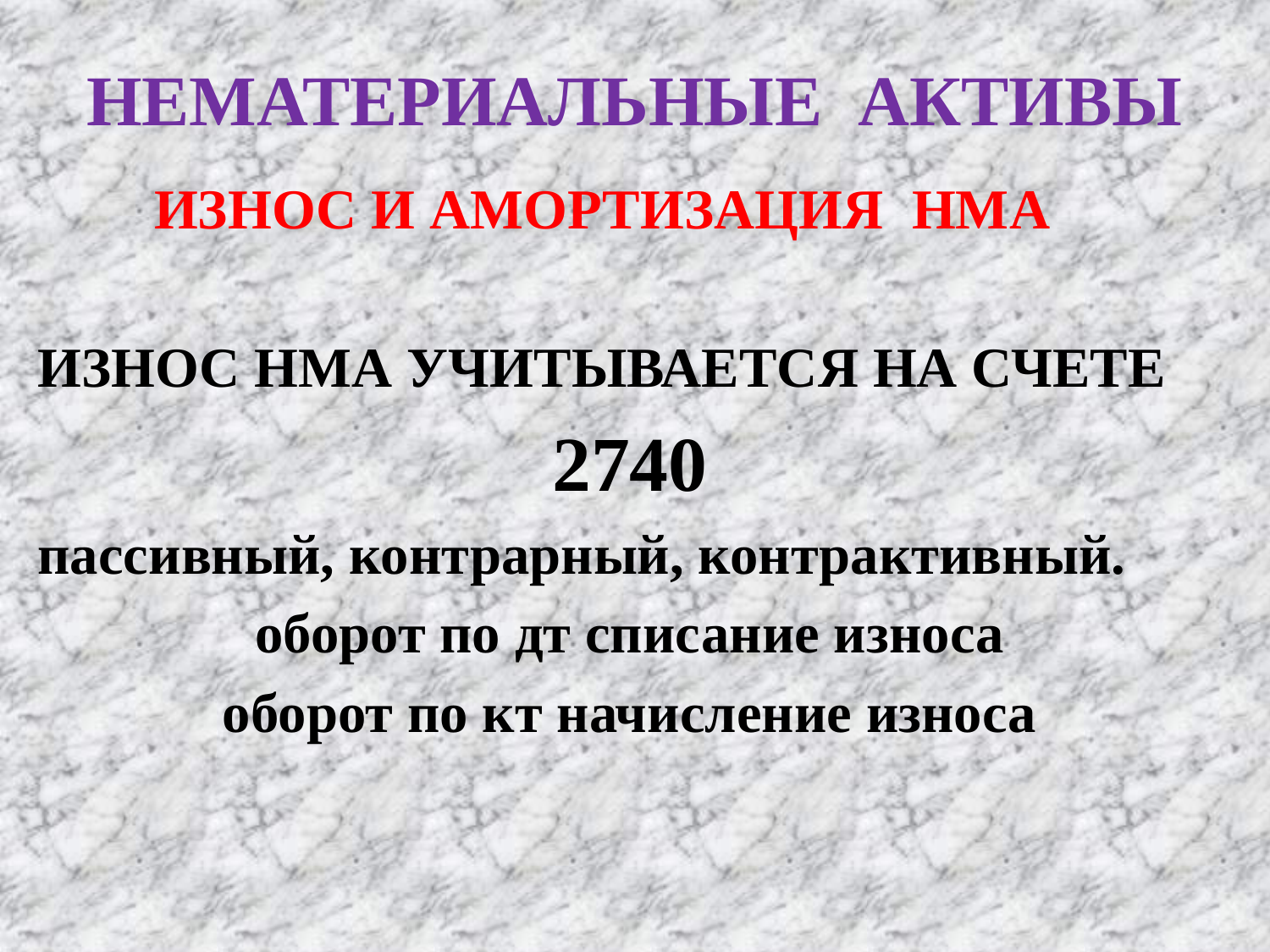

# НЕМАТЕРИАЛЬНЫЕ  АКТИВЫ

ИЗНОС НМА УЧИТЫВАЕТСЯ НА СЧЕТЕ
2740
пассивный, контрарный, контрактивный.
оборот по дт списание износа
оборот по кт начисление износа
    ИЗНОС И АМОРТИЗАЦИЯ  НМА